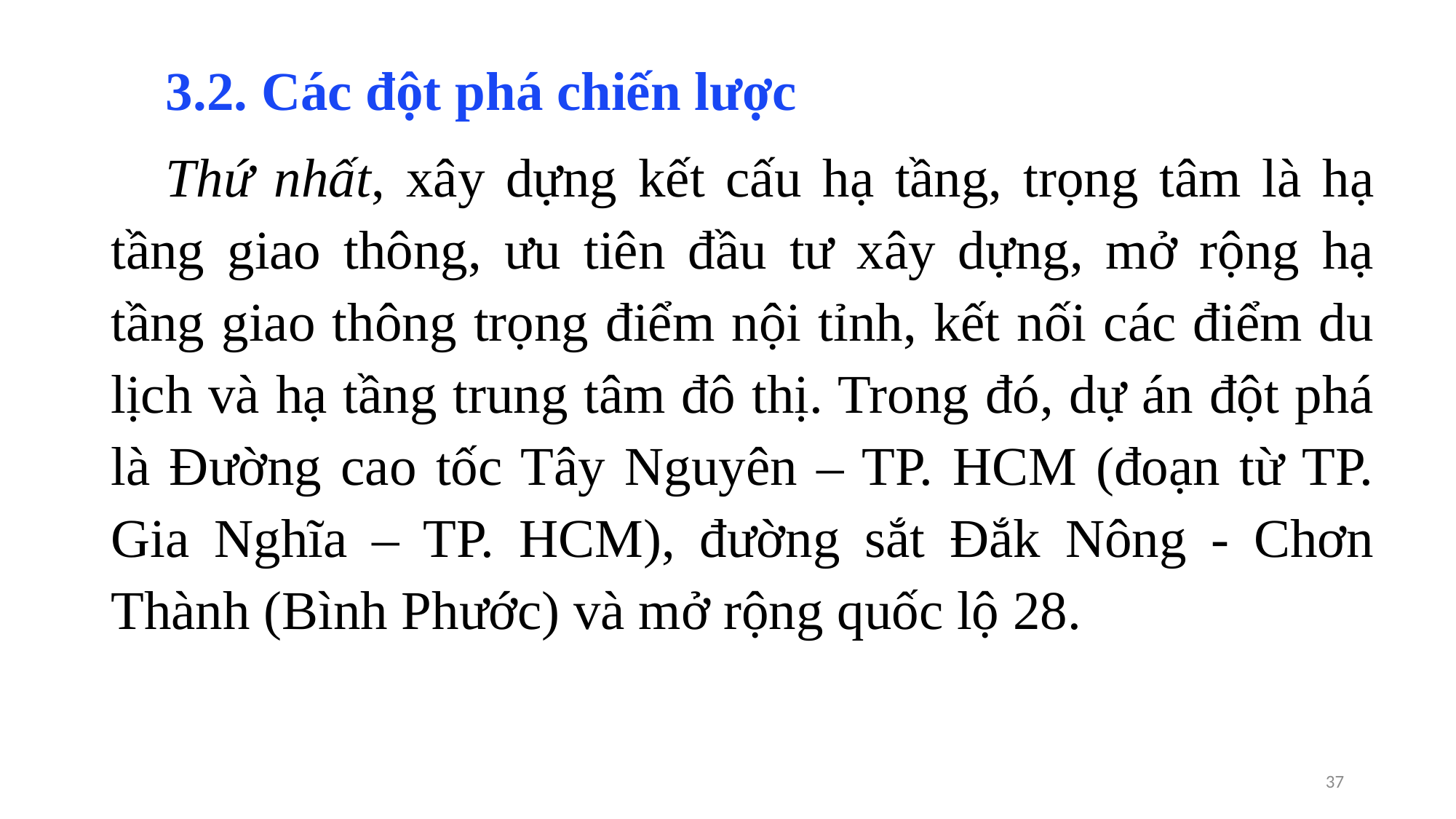

3.2. Các đột phá chiến lược
Thứ nhất, xây dựng kết cấu hạ tầng, trọng tâm là hạ tầng giao thông, ưu tiên đầu tư xây dựng, mở rộng hạ tầng giao thông trọng điểm nội tỉnh, kết nối các điểm du lịch và hạ tầng trung tâm đô thị. Trong đó, dự án đột phá là Đường cao tốc Tây Nguyên – TP. HCM (đoạn từ TP. Gia Nghĩa – TP. HCM), đường sắt Đắk Nông - Chơn Thành (Bình Phước) và mở rộng quốc lộ 28.
37